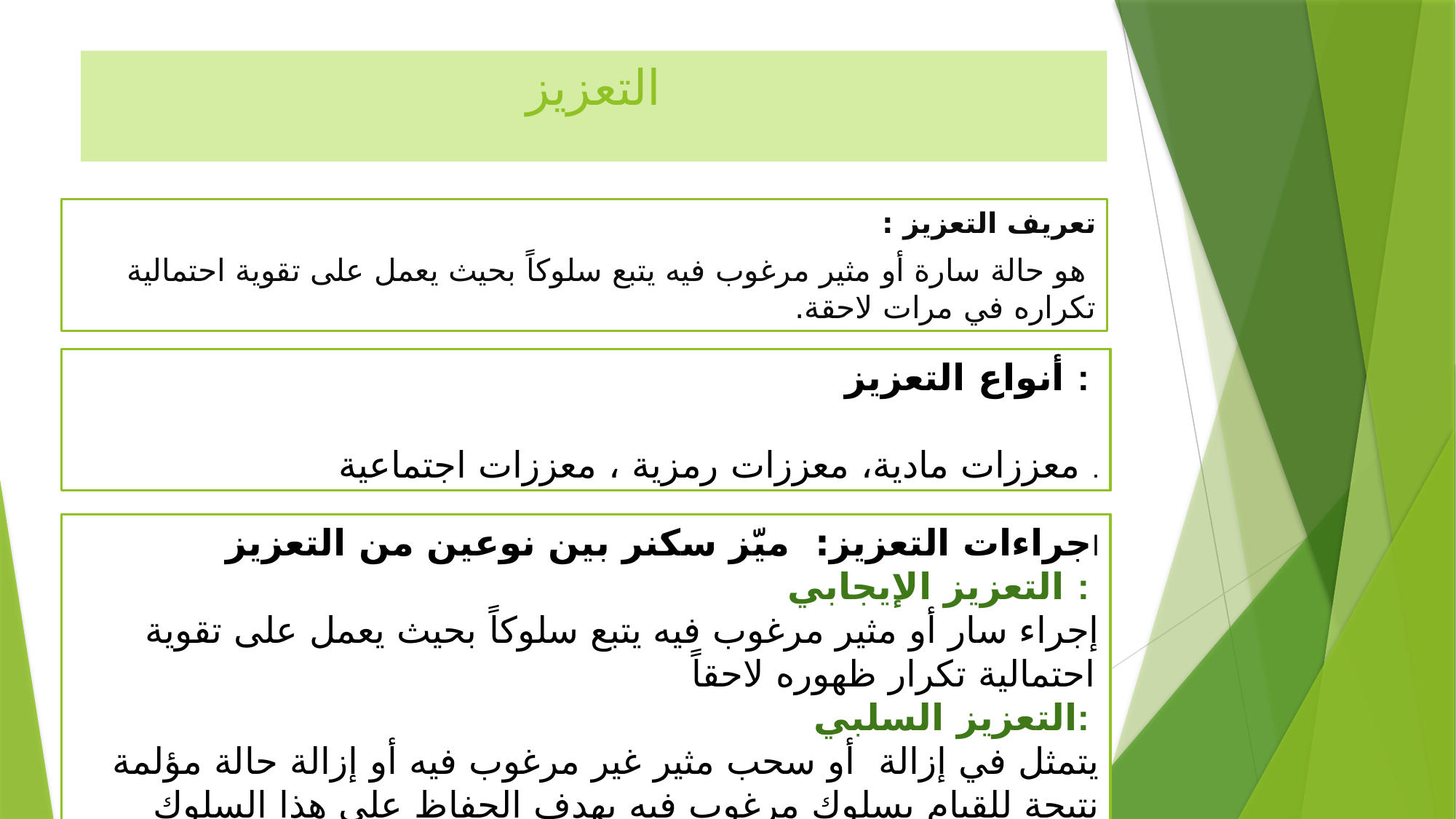

# التعزيز
تعريف التعزيز :
 هو حالة سارة أو مثير مرغوب فيه يتبع سلوكاً بحيث يعمل على تقوية احتمالية تكراره في مرات لاحقة.

أنواع التعزيز :

معززات مادية، معززات رمزية ، معززات اجتماعية .
اجراءات التعزيز:  ميّز سكنر بين نوعين من التعزيز
 التعزيز الإيجابي :
إجراء سار أو مثير مرغوب فيه يتبع سلوكاً بحيث يعمل على تقوية احتمالية تكرار ظهوره لاحقاً
 التعزيز السلبي:
يتمثل في إزالة  أو سحب مثير غير مرغوب فيه أو إزالة حالة مؤلمة نتيجة للقيام بسلوك مرغوب فيه بهدف الحفاظ على هذا السلوك وتقويته.